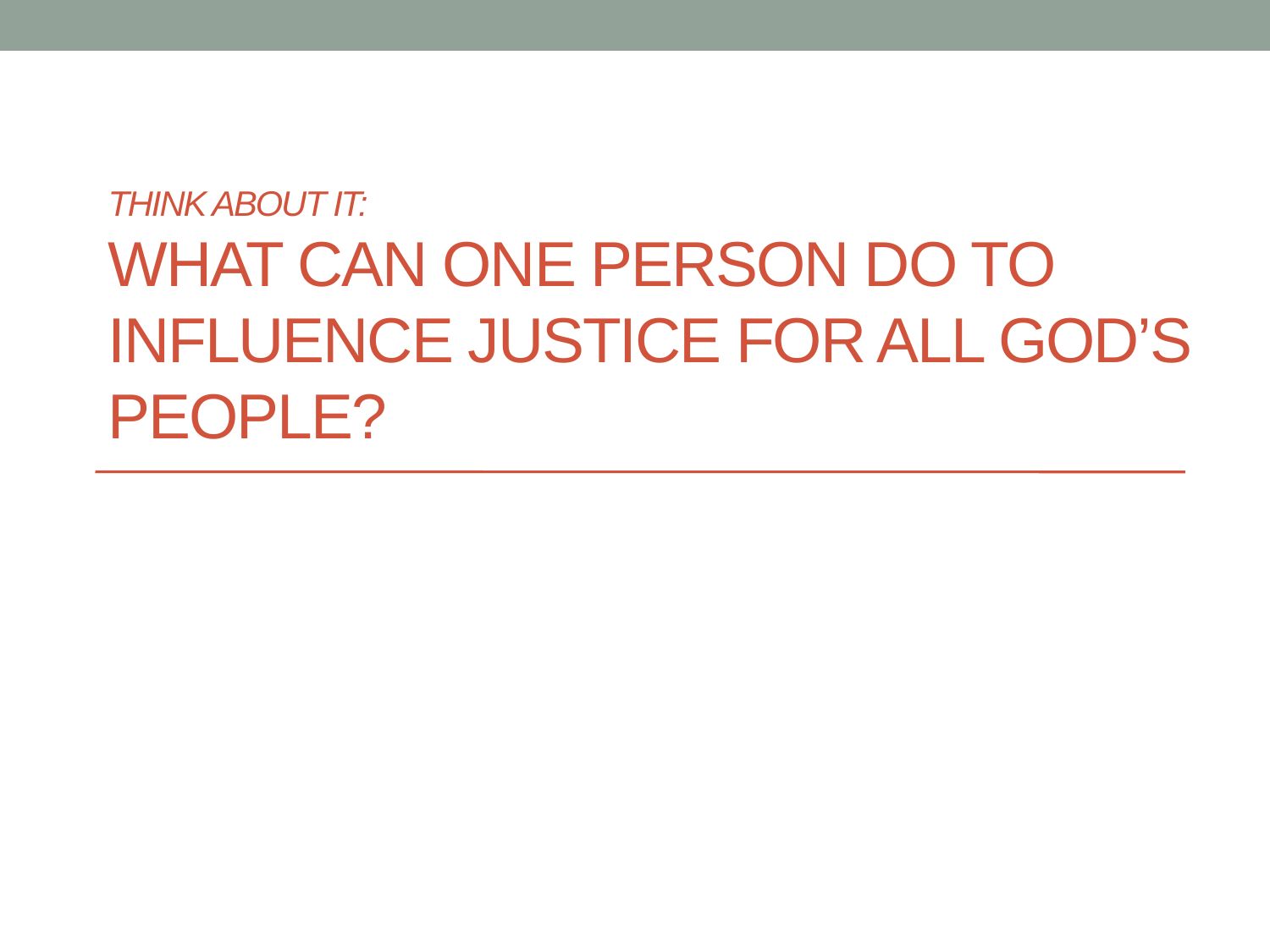

# Think about it: What Can one person do to influence justice for all god’s people?